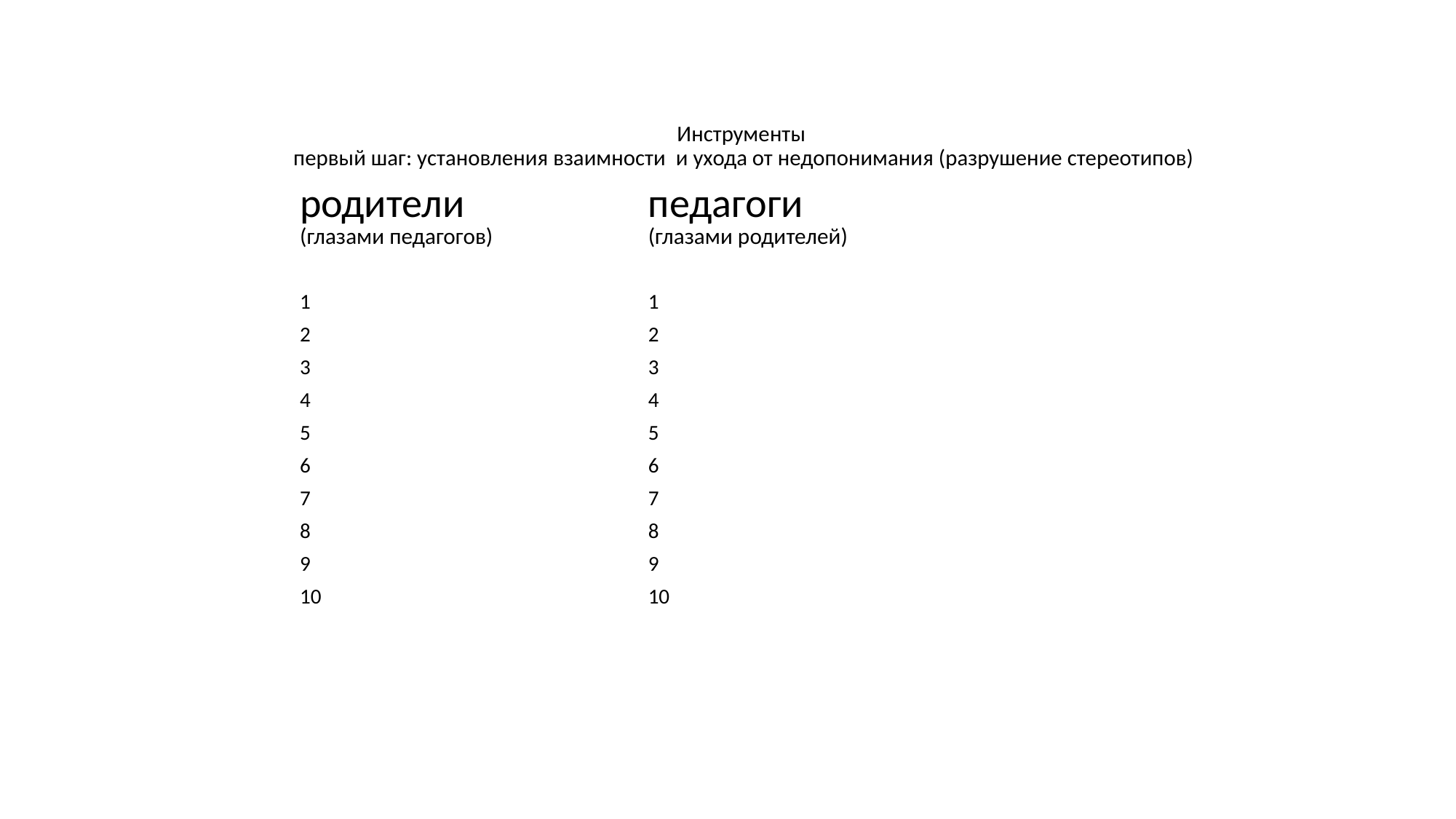

# Инструменты первый шаг: установления взаимности  и ухода от недопонимания (разрушение стереотипов)
| родители (глазами педагогов) | педагоги (глазами родителей) |
| --- | --- |
| 1 | 1 |
| 2 | 2 |
| 3 | 3 |
| 4 | 4 |
| 5 | 5 |
| 6 | 6 |
| 7 | 7 |
| 8 | 8 |
| 9 | 9 |
| 10 | 10 |